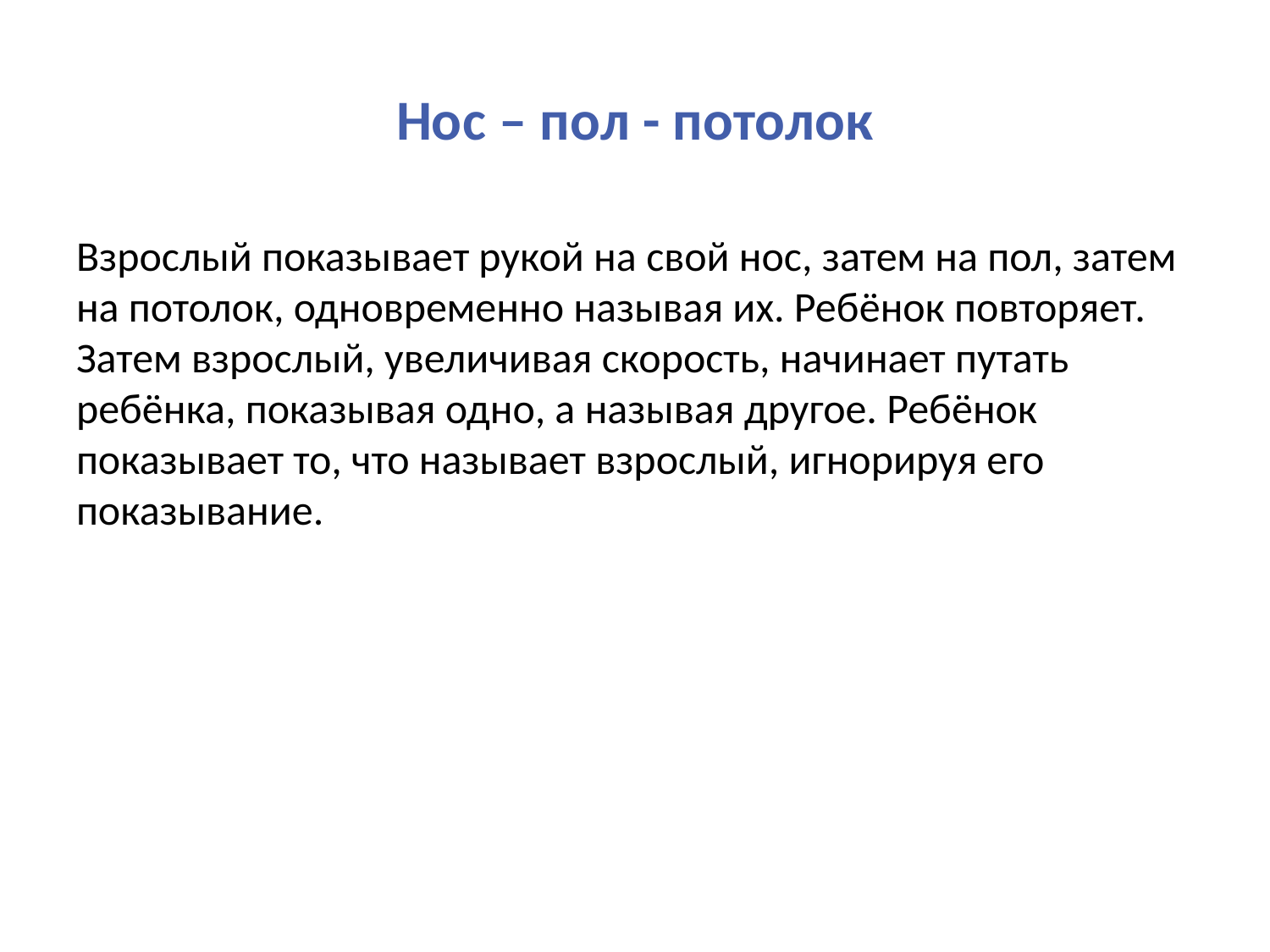

# Нос – пол - потолок
Взрослый показывает рукой на свой нос, затем на пол, затем на потолок, одновременно называя их. Ребёнок повторяет. Затем взрослый, увеличивая скорость, начинает путать ребёнка, показывая одно, а называя другое. Ребёнок показывает то, что называет взрослый, игнорируя его показывание.